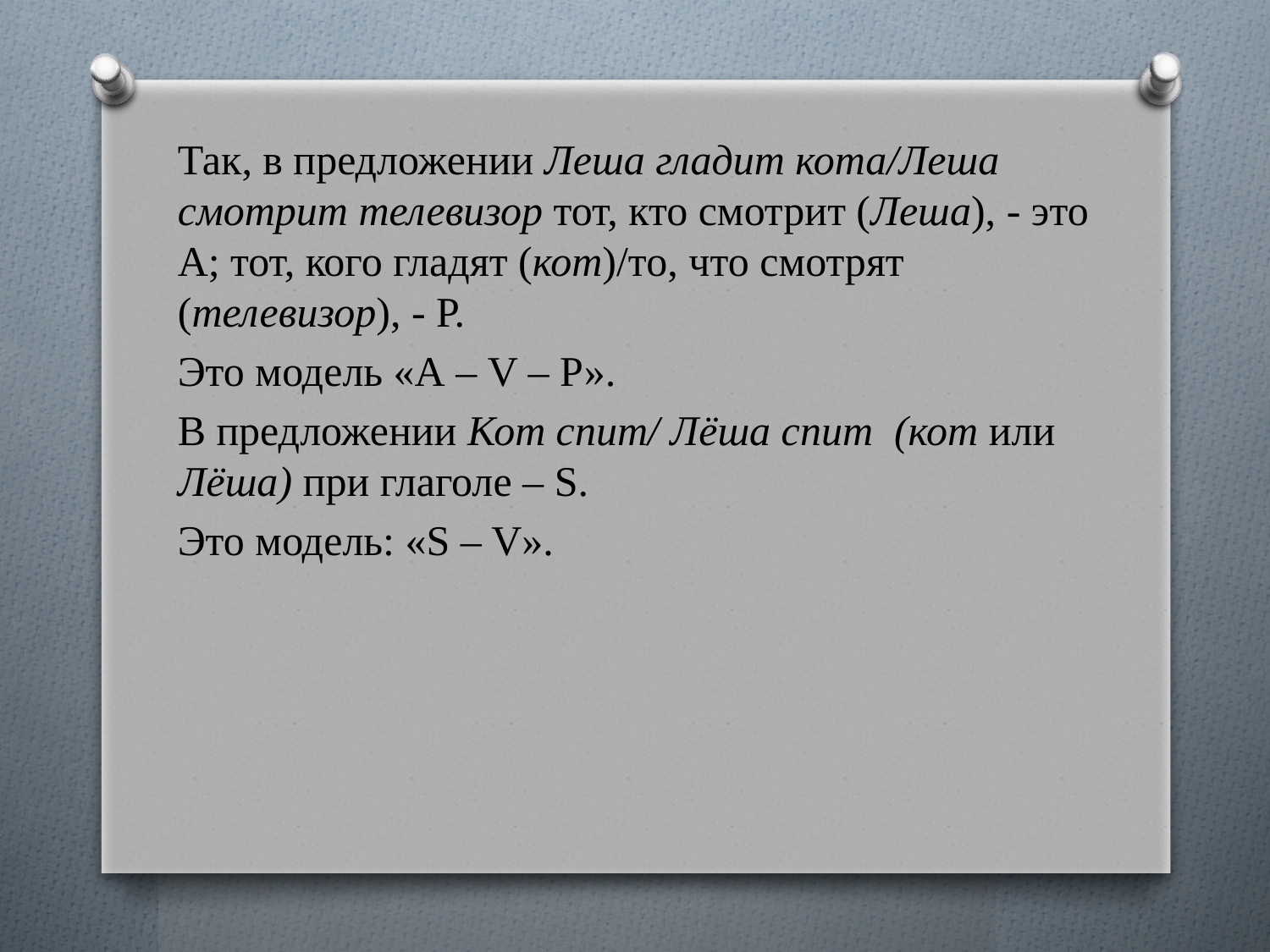

Так, в предложении Леша гладит кота/Леша смотрит телевизор тот, кто смотрит (Леша), - это А; тот, кого гладят (кот)/то, что смотрят (телевизор), - Р.
Это модель «А – V – Р».
В предложении Кот спит/ Лёша спит  (кот или  Лёша) при глаголе – S.
Это модель: «S – V».